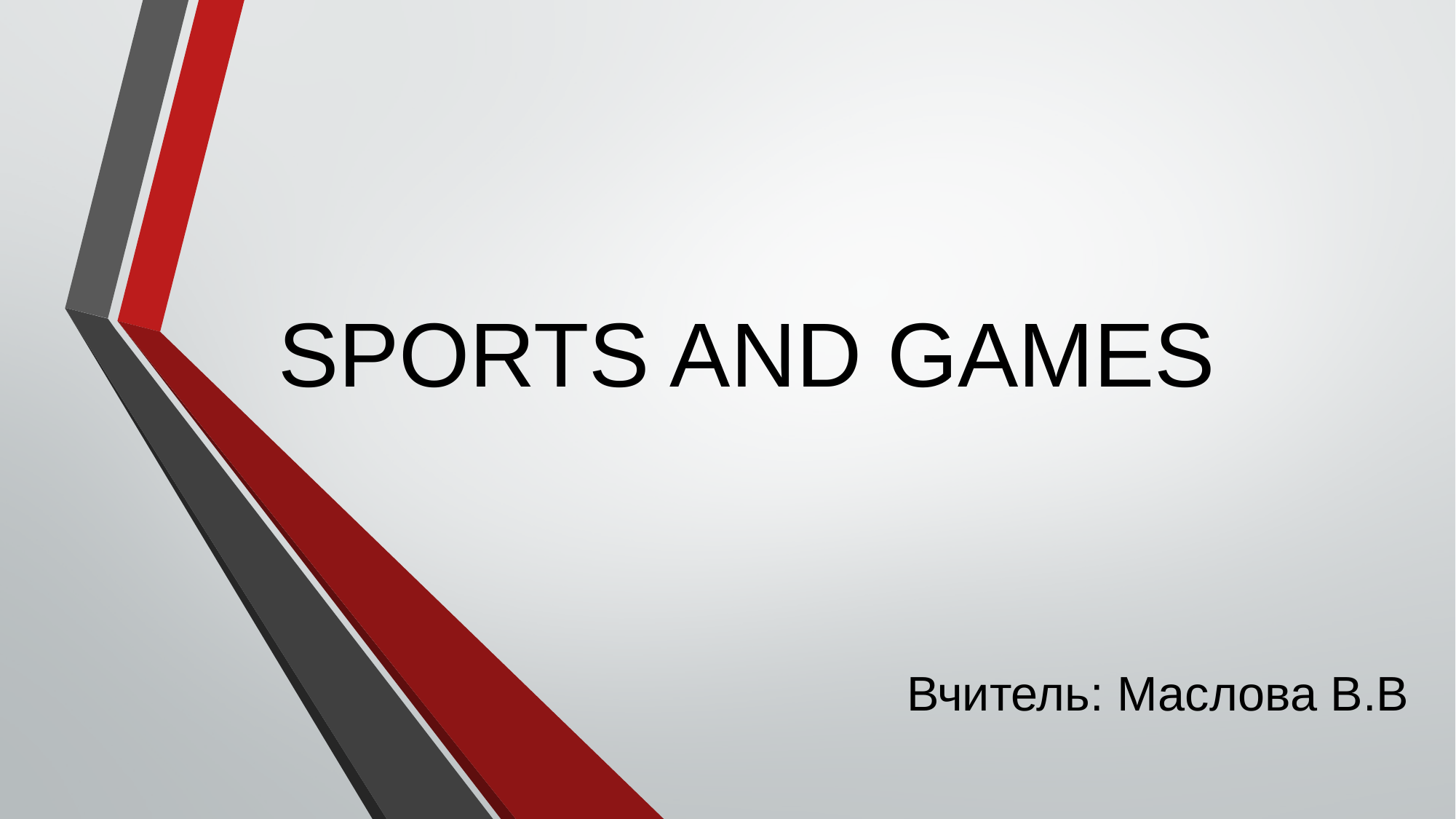

# SPORTS AND GAMES
Вчитель: Маслова В.В